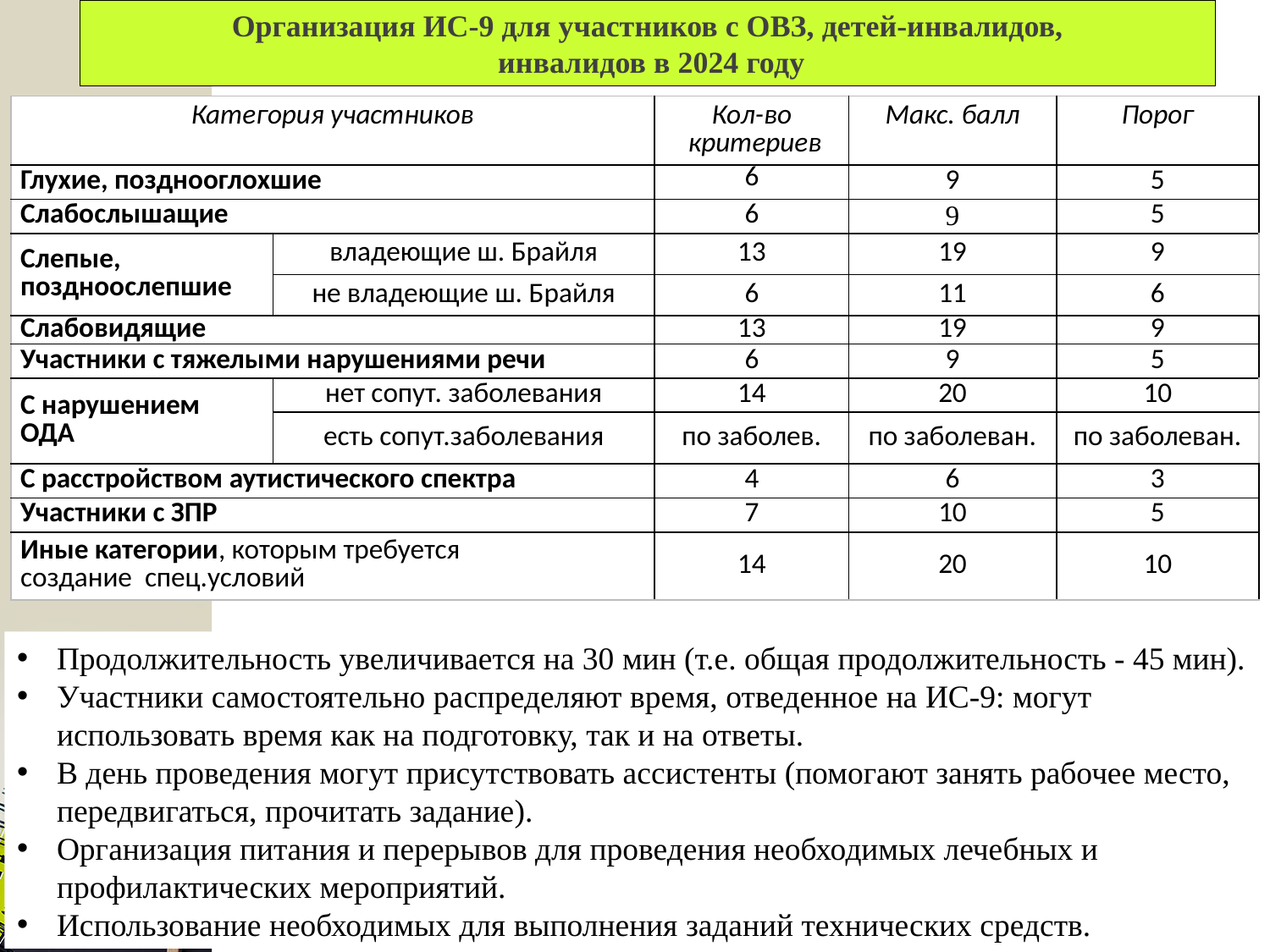

# Организация ИС-9 для участников с ОВЗ, детей-инвалидов, инвалидов в 2024 году
| Категория участников |  | Кол-во критериев | Макс. балл | Порог |
| --- | --- | --- | --- | --- |
| Глухие, позднооглохшие |  | 6 | 9 | 5 |
| Слабослышащие |  | 6 | 9 | 5 |
| Слепые, поздноослепшие | владеющие ш. Брайля | 13 | 19 | 9 |
|  | не владеющие ш. Брайля | 6 | 11 | 6 |
| Слабовидящие |  | 13 | 19 | 9 |
| Участники с тяжелыми нарушениями речи |  | 6 | 9 | 5 |
| С нарушением ОДА | нет сопут. заболевания | 14 | 20 | 10 |
|  | есть сопут.заболевания | по заболев. | по заболеван. | по заболеван. |
| С расстройством аутистического спектра |  | 4 | 6 | 3 |
| Участники с ЗПР |  | 7 | 10 | 5 |
| Иные категории, которым требуется создание спец.условий |  | 14 | 20 | 10 |
Продолжительность увеличивается на 30 мин (т.е. общая продолжительность - 45 мин).
Участники самостоятельно распределяют время, отведенное на ИС-9: могут использовать время как на подготовку, так и на ответы.
В день проведения могут присутствовать ассистенты (помогают занять рабочее место, передвигаться, прочитать задание).
Организация питания и перерывов для проведения необходимых лечебных и профилактических мероприятий.
Использование необходимых для выполнения заданий технических средств.